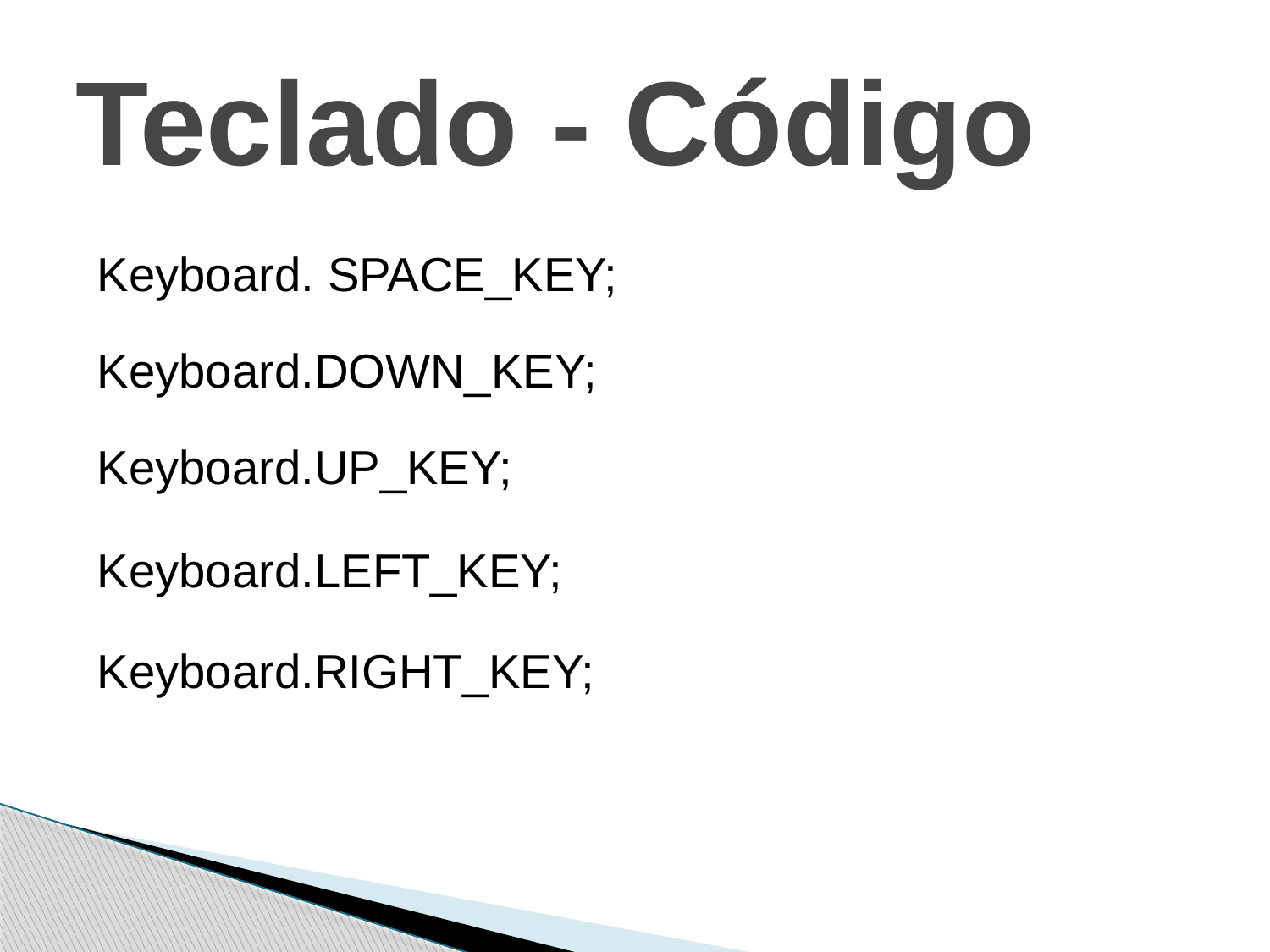

# Teclado - Código
Keyboard. SPACE_KEY;

Keyboard.DOWN_KEY;

Keyboard.UP_KEY;

Keyboard.LEFT_KEY;

Keyboard.RIGHT_KEY;